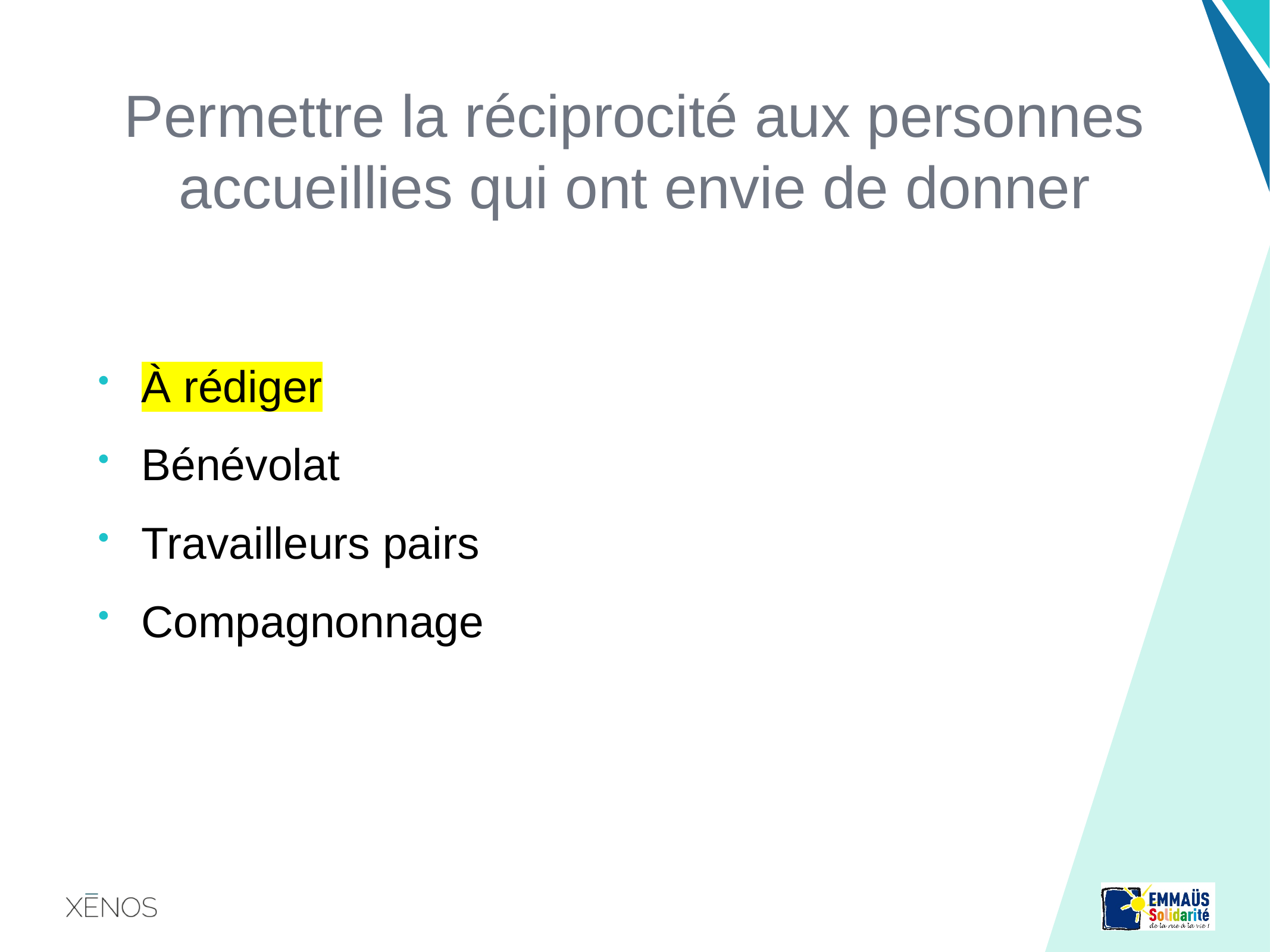

# Permettre la réciprocité aux personnes accueillies qui ont envie de donner

À rédiger
Bénévolat
Travailleurs pairs
Compagnonnage